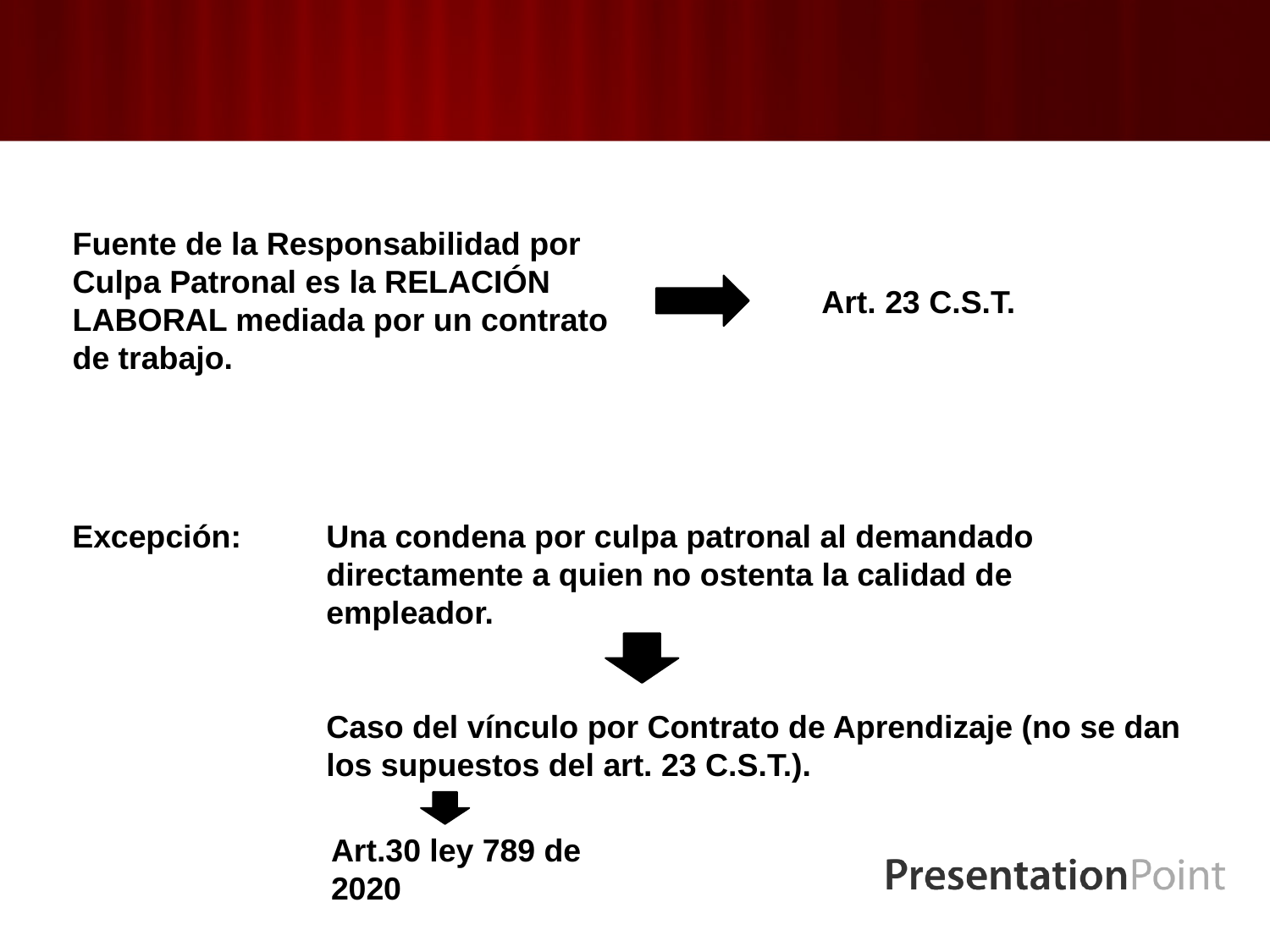

Fuente de la Responsabilidad por Culpa Patronal es la RELACIÓN LABORAL mediada por un contrato de trabajo.

Art. 23 C.S.T.
Excepción:	Una condena por culpa patronal al demandado 			directamente a quien no ostenta la calidad de 			empleador.

		Caso del vínculo por Contrato de Aprendizaje (no se dan 		los supuestos del art. 23 C.S.T.).

Art.30 ley 789 de 2020